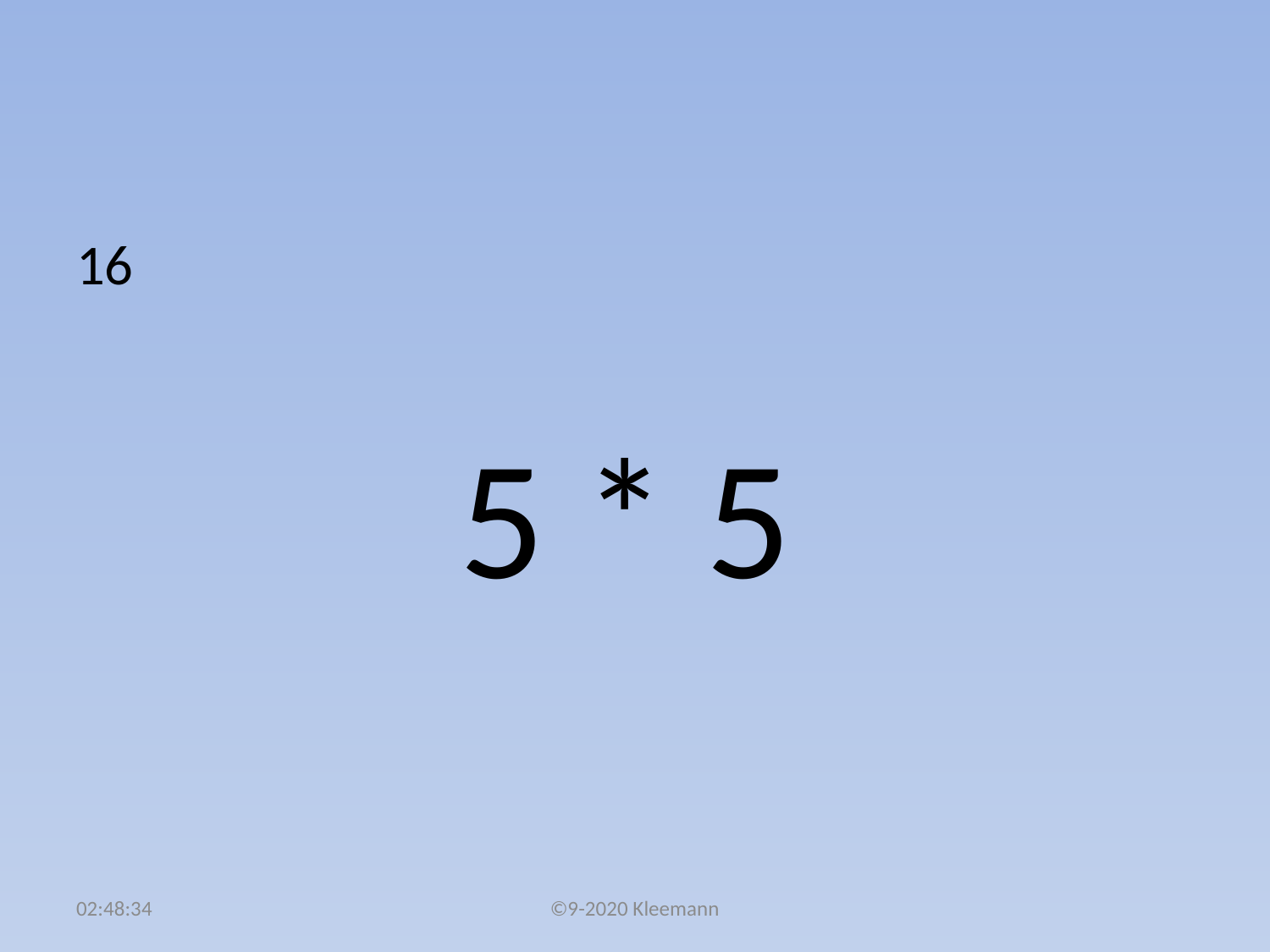

#
16

          5 * 5
02:48:34
©9-2020 Kleemann